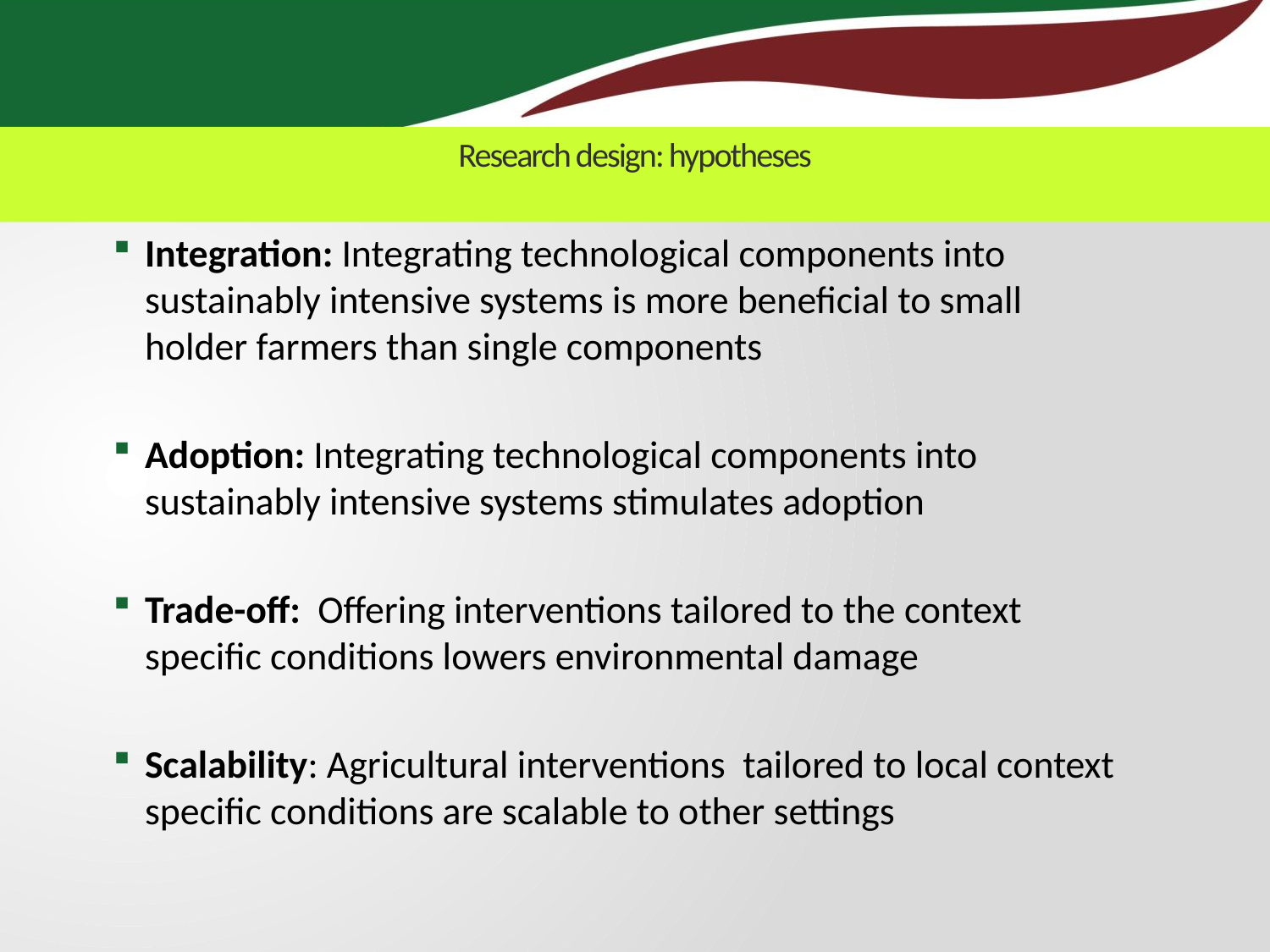

# Research design: hypotheses
Integration: Integrating technological components into sustainably intensive systems is more beneficial to small holder farmers than single components

Adoption: Integrating technological components into sustainably intensive systems stimulates adoption

Trade-off:  Offering interventions tailored to the context specific conditions lowers environmental damage

Scalability: Agricultural interventions  tailored to local context specific conditions are scalable to other settings